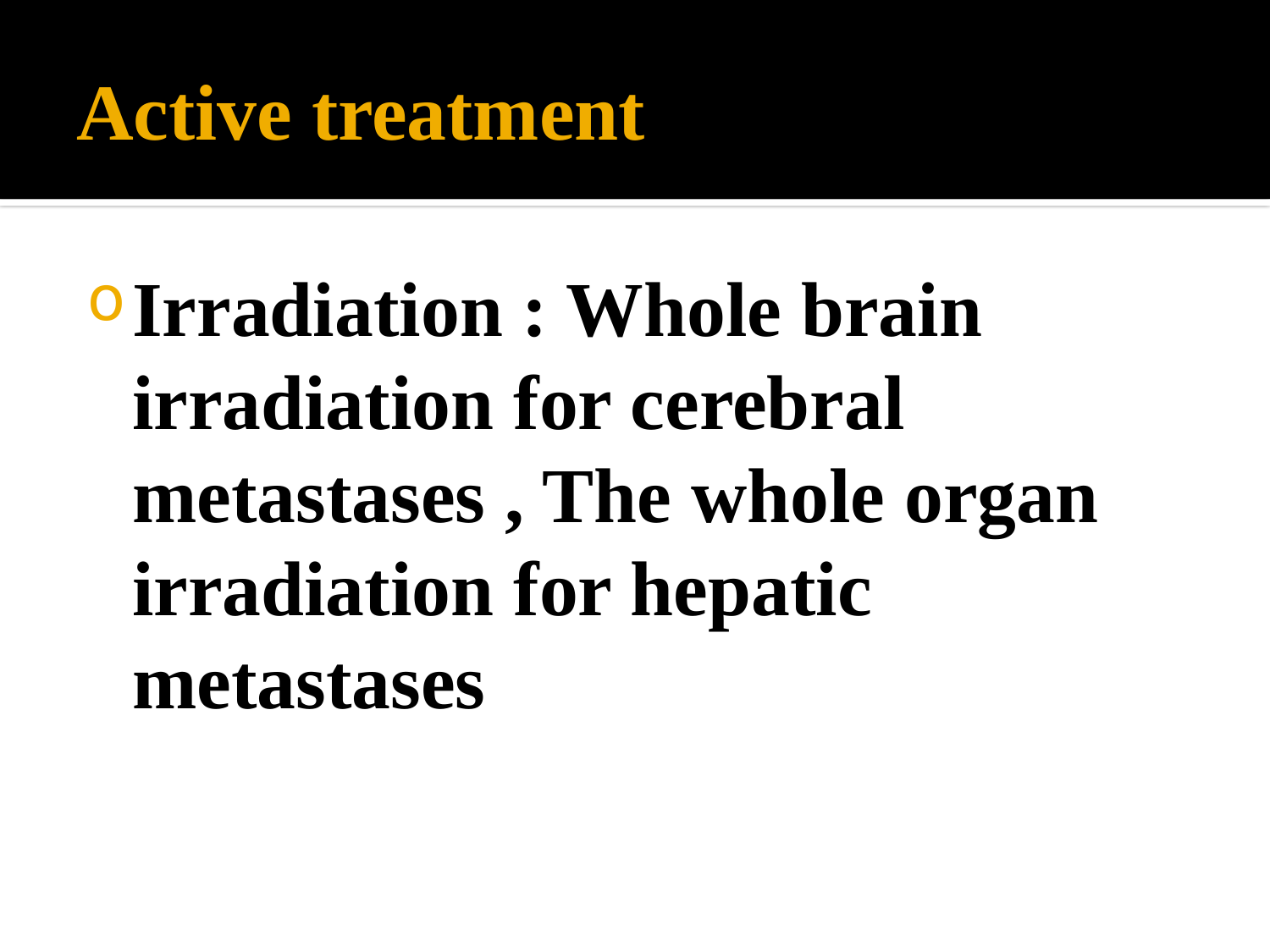

# Active treatment
Irradiation : Whole brain irradiation for cerebral metastases , The whole organ irradiation for hepatic metastases